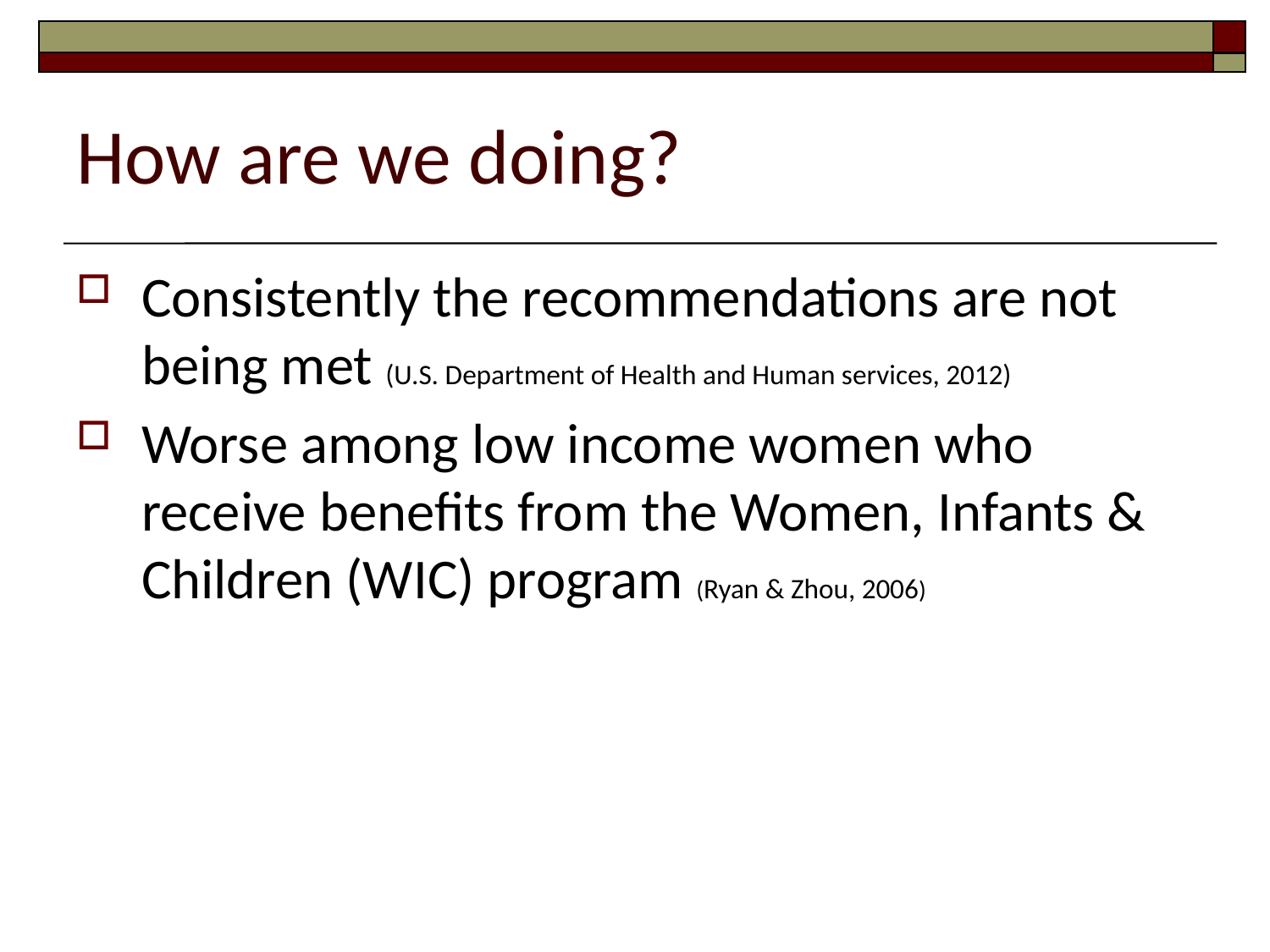

How are we doing?
Consistently the recommendations are not being met (U.S. Department of Health and Human services, 2012)
Worse among low income women who receive benefits from the Women, Infants & Children (WIC) program (Ryan & Zhou, 2006)